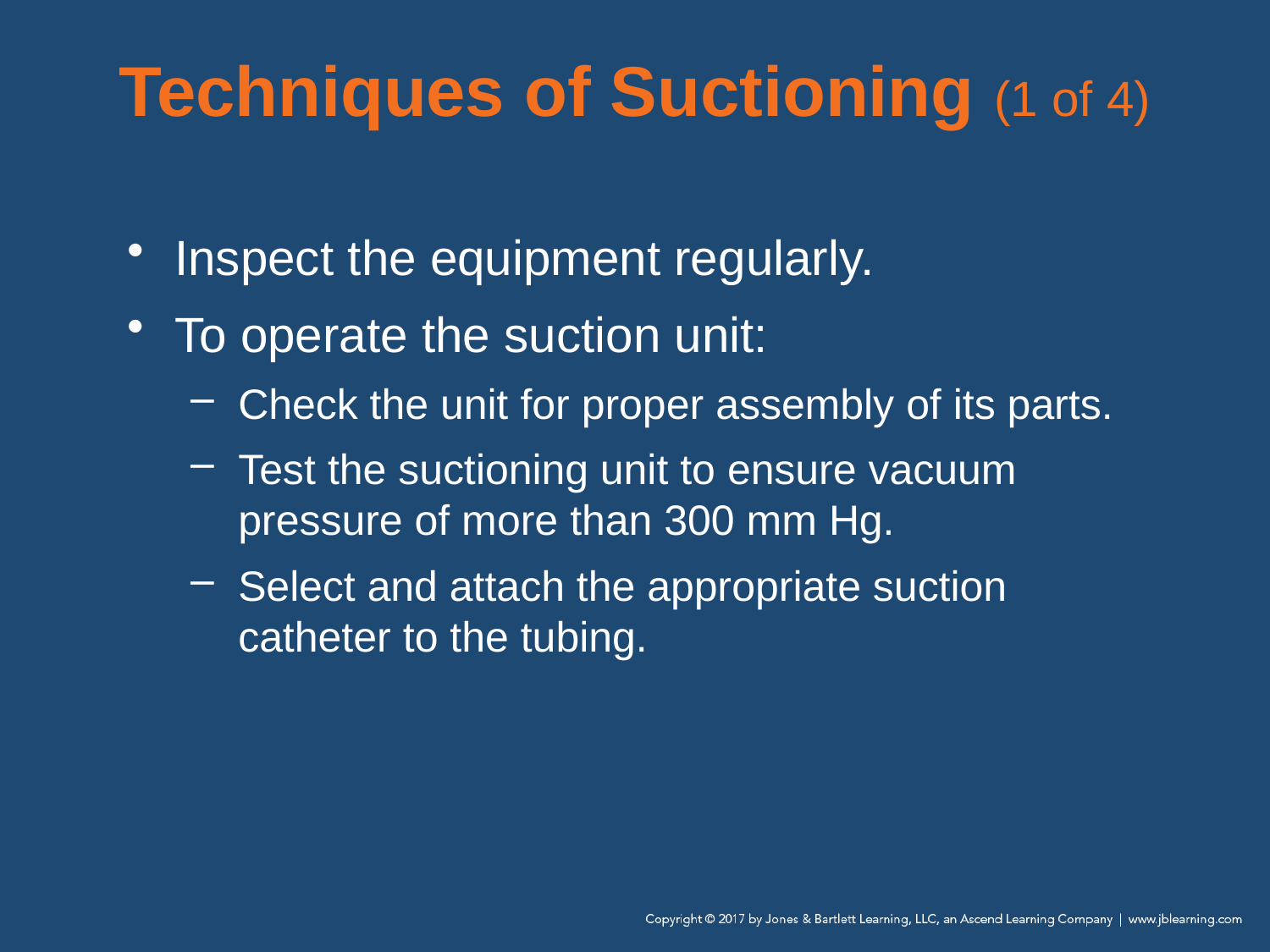

# Techniques of Suctioning (1 of 4)
Inspect the equipment regularly.
To operate the suction unit:
Check the unit for proper assembly of its parts.
Test the suctioning unit to ensure vacuum pressure of more than 300 mm Hg.
Select and attach the appropriate suction catheter to the tubing.